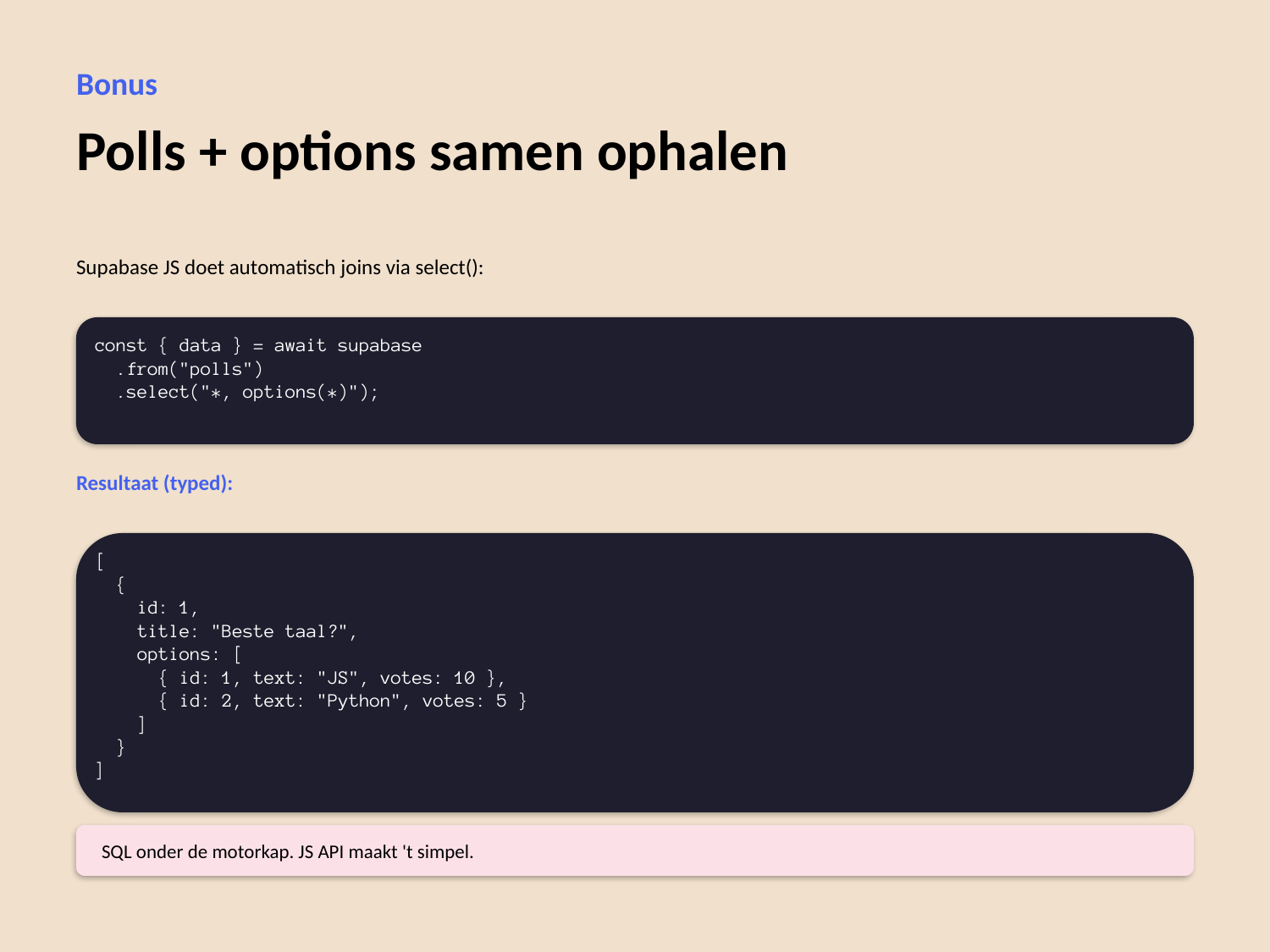

Bonus
Polls + options samen ophalen
Supabase JS doet automatisch joins via select():

const { data } = await supabase
  .from("polls")
  .select("*, options(*)");
Resultaat (typed):

[
  {
    id: 1,
    title: "Beste taal?",
    options: [
      { id: 1, text: "JS", votes: 10 },
      { id: 2, text: "Python", votes: 5 }
    ]
  }
]

SQL onder de motorkap. JS API maakt 't simpel.